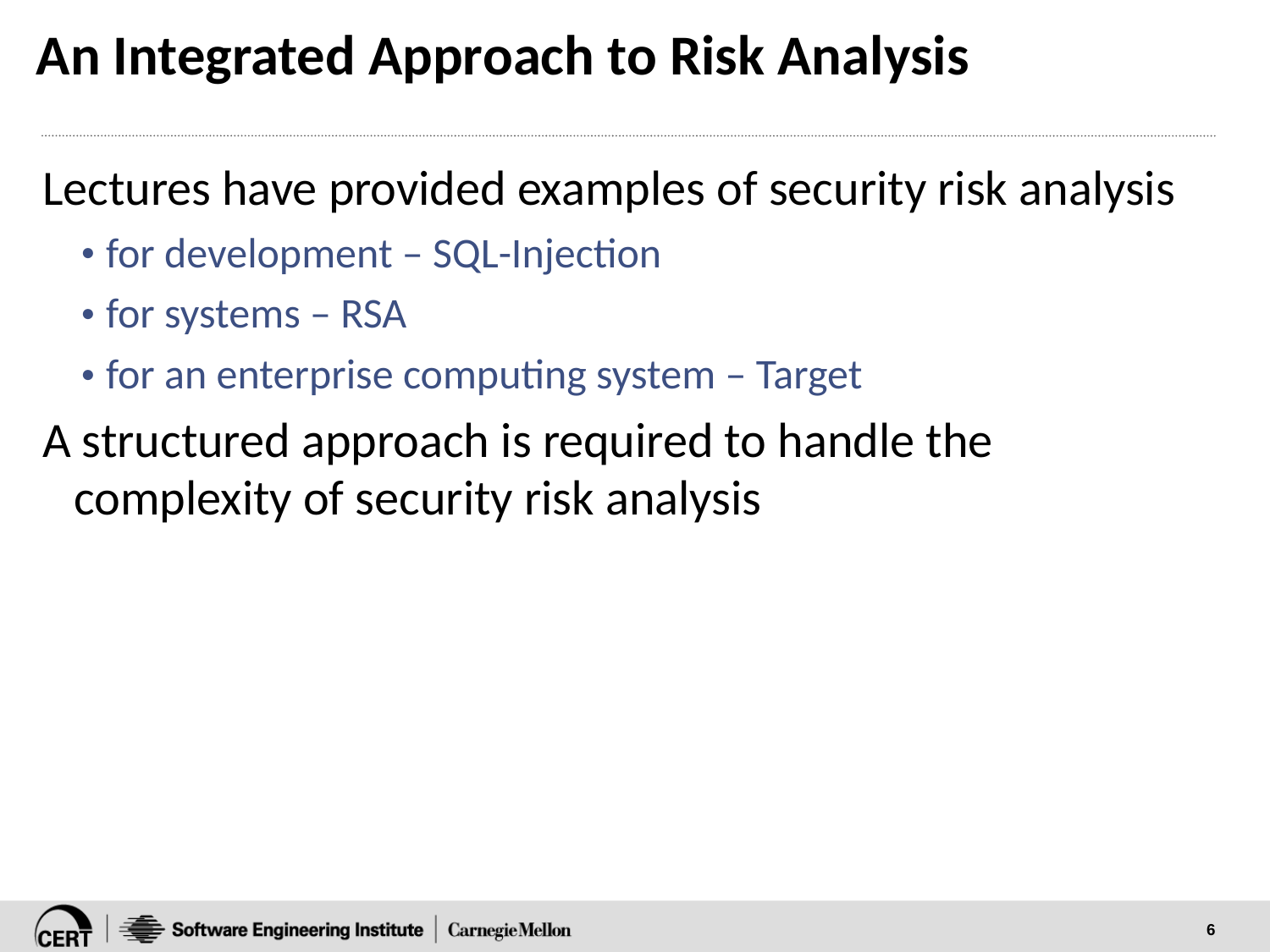

# An Integrated Approach to Risk Analysis
Lectures have provided examples of security risk analysis
for development – SQL-Injection
for systems – RSA
for an enterprise computing system – Target
A structured approach is required to handle the complexity of security risk analysis